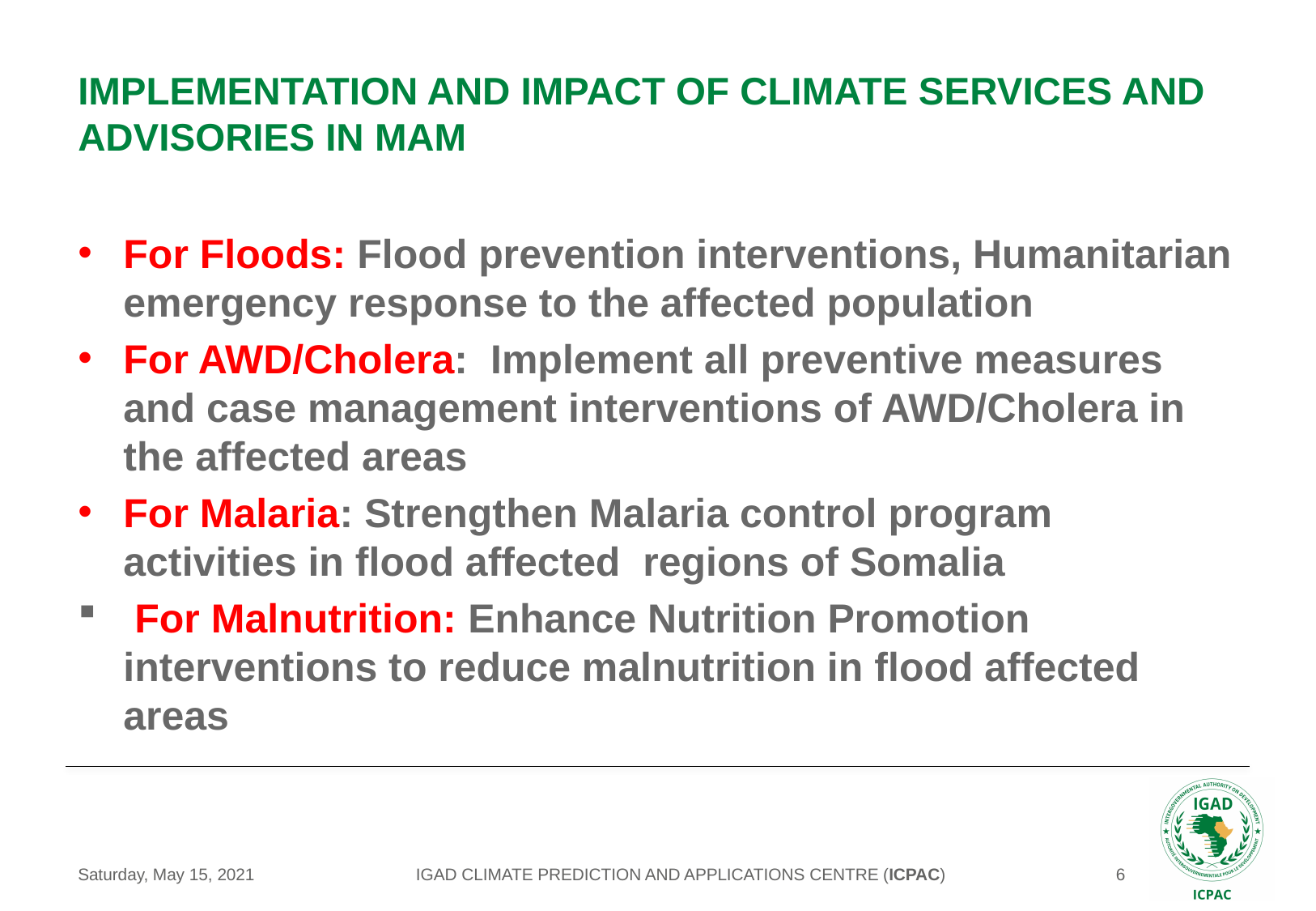

# implementation and IMPACT of Climate services and ADVISORIES in mam

For Floods: Flood prevention interventions, Humanitarian emergency response to the affected population
For AWD/Cholera:  Implement all preventive measures and case management interventions of AWD/Cholera in the affected areas
For Malaria: Strengthen Malaria control program activities in flood affected  regions of Somalia
 For Malnutrition: Enhance Nutrition Promotion interventions to reduce malnutrition in flood affected areas

IGAD CLIMATE PREDICTION AND APPLICATIONS CENTRE (ICPAC)
Saturday, May 15, 2021
6